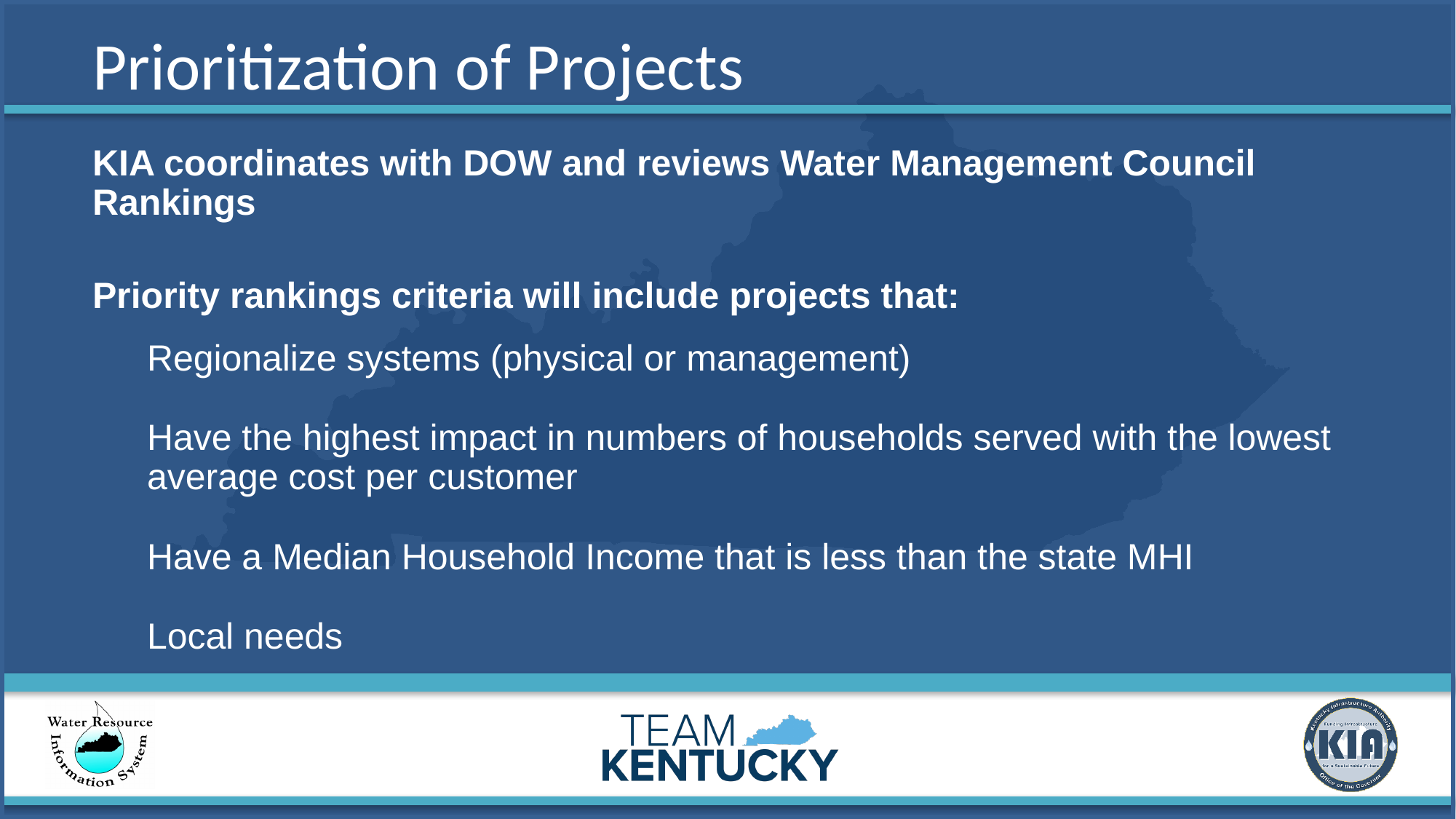

# Prioritization of Projects
KIA coordinates with DOW and reviews Water Management Council Rankings

Priority rankings criteria will include projects that:

Regionalize systems (physical or management)

Have the highest impact in numbers of households served with the lowest average cost per customer

Have a Median Household Income that is less than the state MHI

Local needs